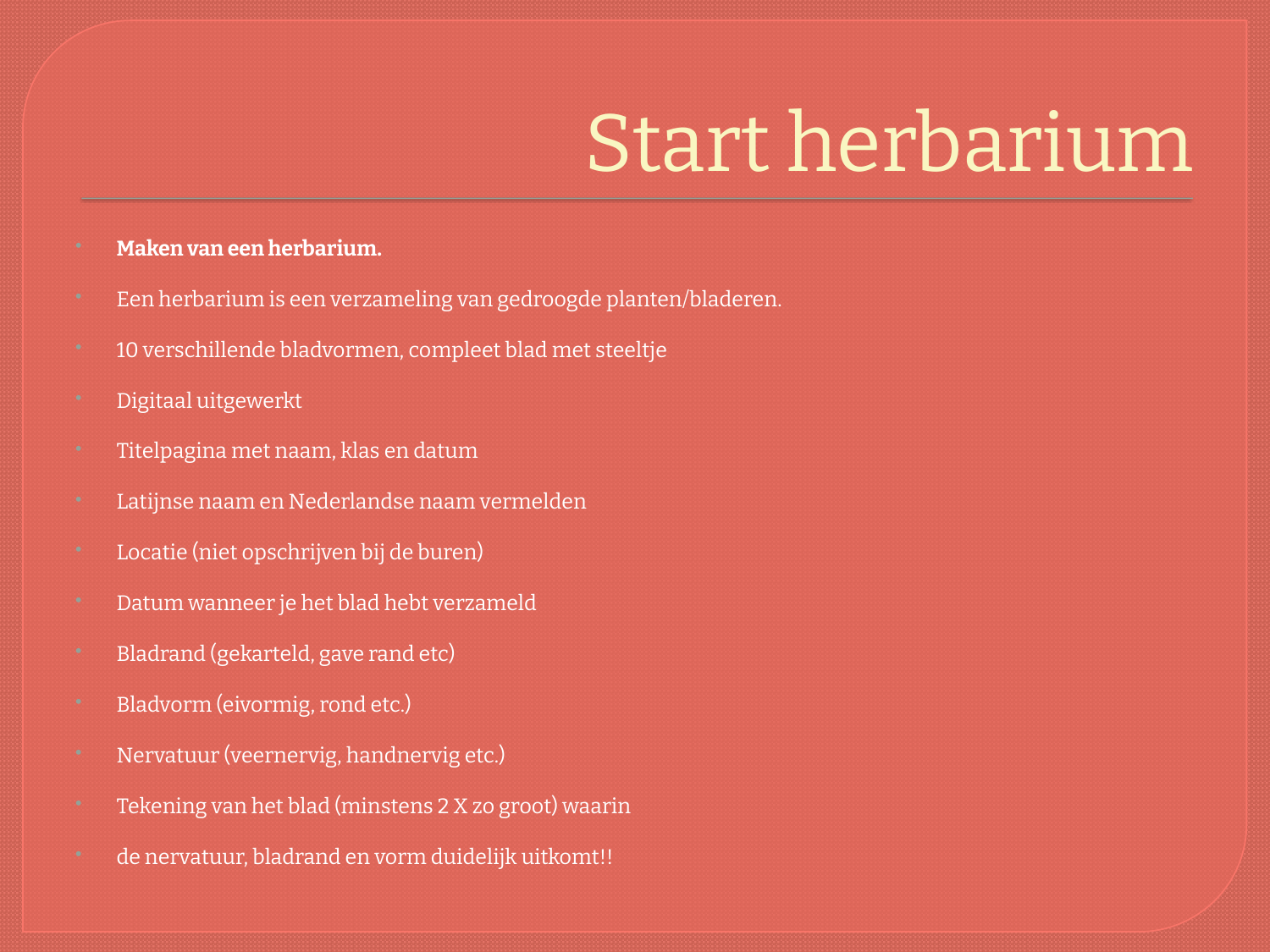

# Start herbarium
Maken van een herbarium.

Een herbarium is een verzameling van gedroogde planten/bladeren.

10 verschillende bladvormen, compleet blad met steeltje

Digitaal uitgewerkt

Titelpagina met naam, klas en datum

Latijnse naam en Nederlandse naam vermelden

Locatie (niet opschrijven bij de buren)

Datum wanneer je het blad hebt verzameld

Bladrand (gekarteld, gave rand etc)

Bladvorm (eivormig, rond etc.)

Nervatuur (veernervig, handnervig etc.)

Tekening van het blad (minstens 2 X zo groot) waarin

de nervatuur, bladrand en vorm duidelijk uitkomt!!